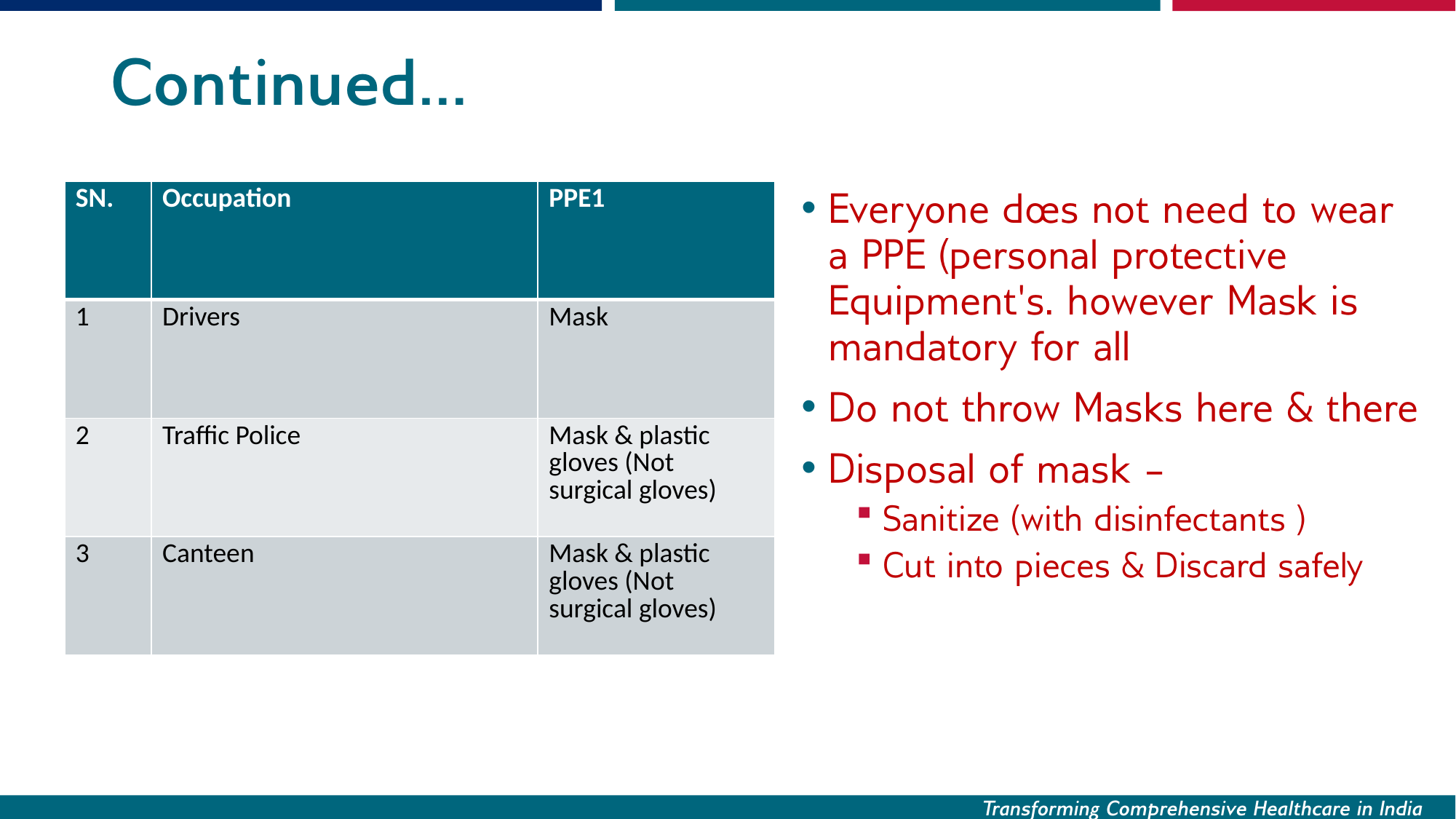

# Continued…
| SN. | Occupation | PPE1 |
| --- | --- | --- |
| 1 | Drivers | Mask |
| 2 | Traffic Police | Mask & plastic gloves (Not surgical gloves) |
| 3 | Canteen | Mask & plastic gloves (Not surgical gloves) |
Everyone does not need to wear a PPE (personal protective Equipment's. however Mask is mandatory for all
Do not throw Masks here & there
Disposal of mask –
Sanitize (with disinfectants )
Cut into pieces & Discard safely